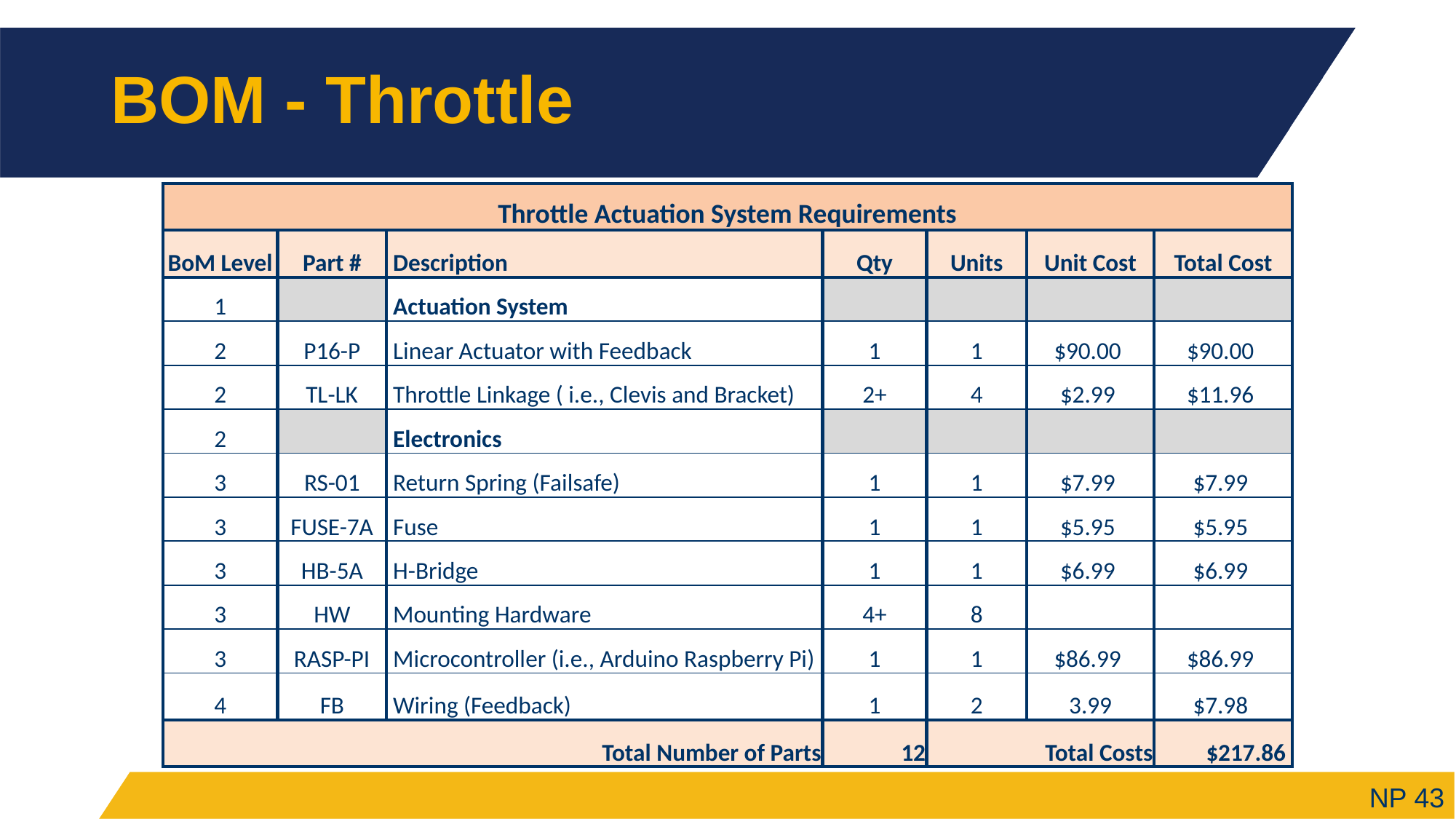

# BOM - Throttle
| Throttle Actuation System Requirements |  |  |  |  |  |  |
| --- | --- | --- | --- | --- | --- | --- |
| BoM Level | Part # | Description | Qty | Units | Unit Cost | Total Cost |
| 1 |  | Actuation System |  |  |  |  |
| 2 | P16-P | Linear Actuator with Feedback | 1 | 1 | $90.00 | $90.00 |
| 2 | TL-LK | Throttle Linkage ( i.e., Clevis and Bracket) | 2+ | 4 | $2.99 | $11.96 |
| 2 |  | Electronics |  |  |  |  |
| 3 | RS-01 | Return Spring (Failsafe) | 1 | 1 | $7.99 | $7.99 |
| 3 | FUSE-7A | Fuse | 1 | 1 | $5.95 | $5.95 |
| 3 | HB-5A | H-Bridge | 1 | 1 | $6.99 | $6.99 |
| 3 | HW | Mounting Hardware | 4+ | 8 |  |  |
| 3 | RASP-PI | Microcontroller (i.e., Arduino Raspberry Pi) | 1 | 1 | $86.99 | $86.99 |
| 4 | FB | Wiring (Feedback) | 1 | 2 | 3.99 | $7.98 |
| Total Number of Parts |  |  | 12 | Total Costs |  | $217.86 |
NP 43